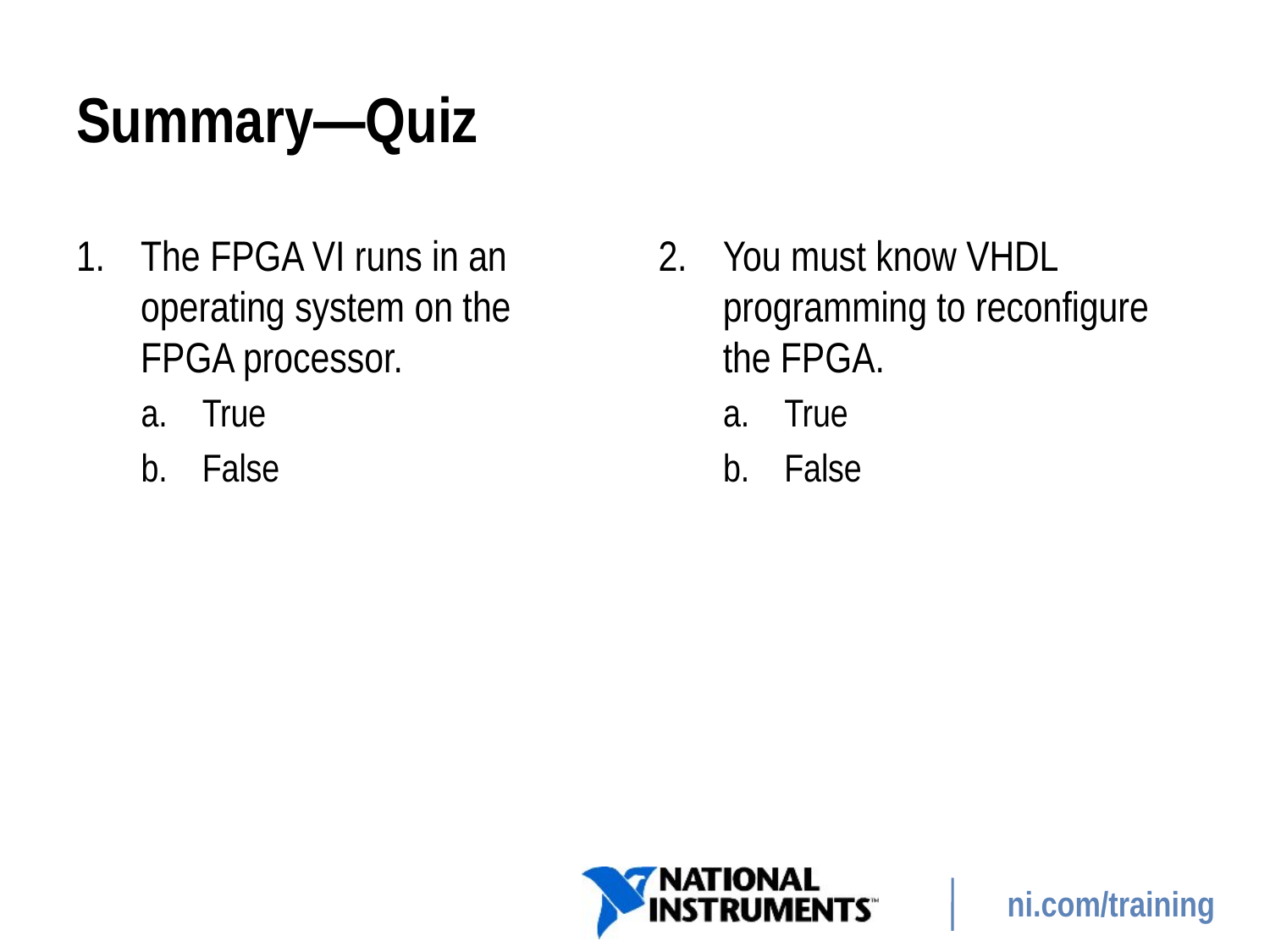

# Summary—Quiz
1.	The FPGA VI runs in an operating system on the FPGA processor.
a.	True
b.	False

2.	You must know VHDL programming to reconfigure the FPGA.
a.	True
b.	False